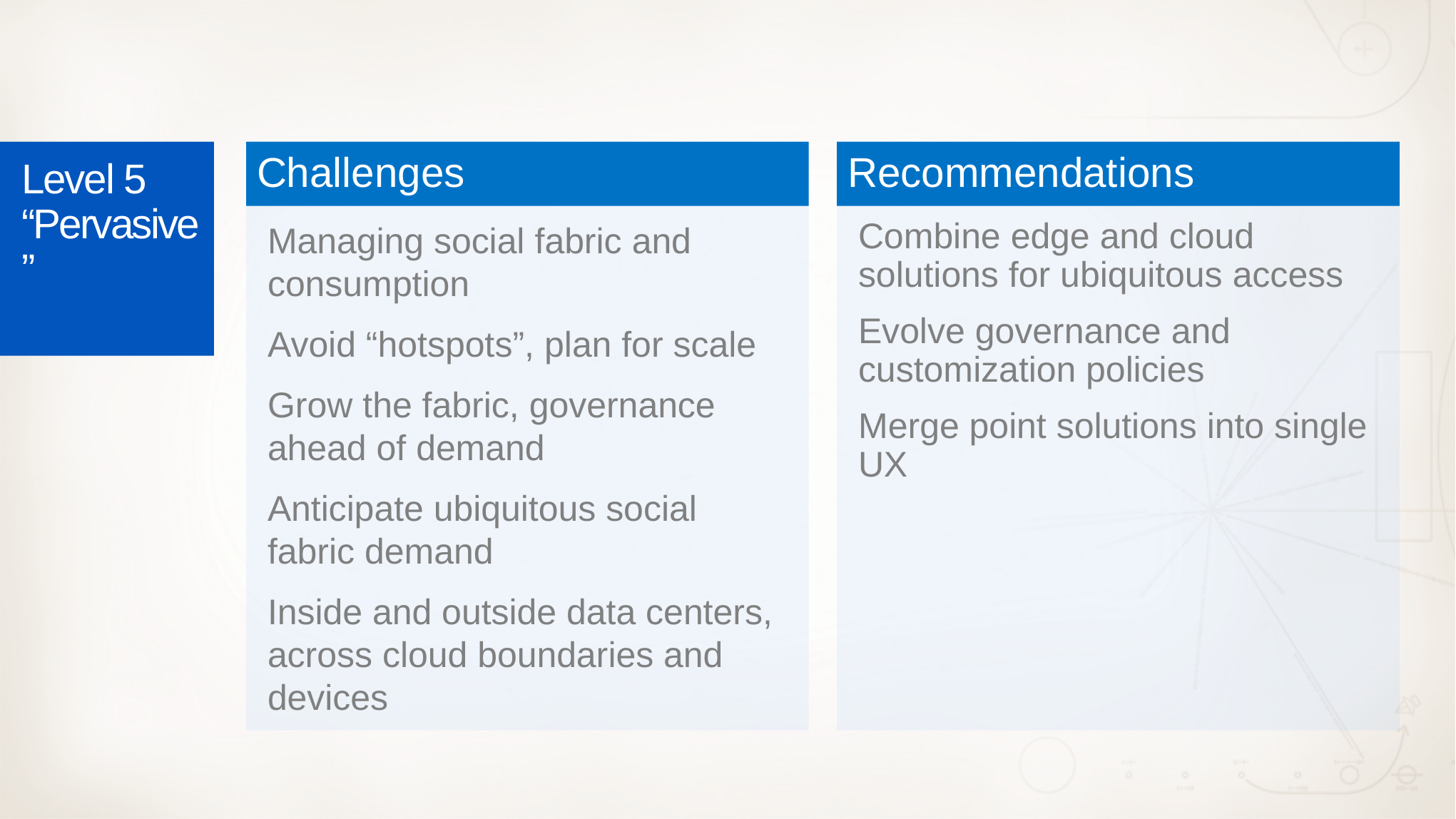

Level 5 “Pervasive”
Challenges
Managing social fabric and consumption
Avoid “hotspots”, plan for scale
Grow the fabric, governance ahead of demand
Anticipate ubiquitous social fabric demand
Inside and outside data centers, across cloud boundaries and devices
Recommendations
Combine edge and cloud solutions for ubiquitous access
Evolve governance and customization policies
Merge point solutions into single UX